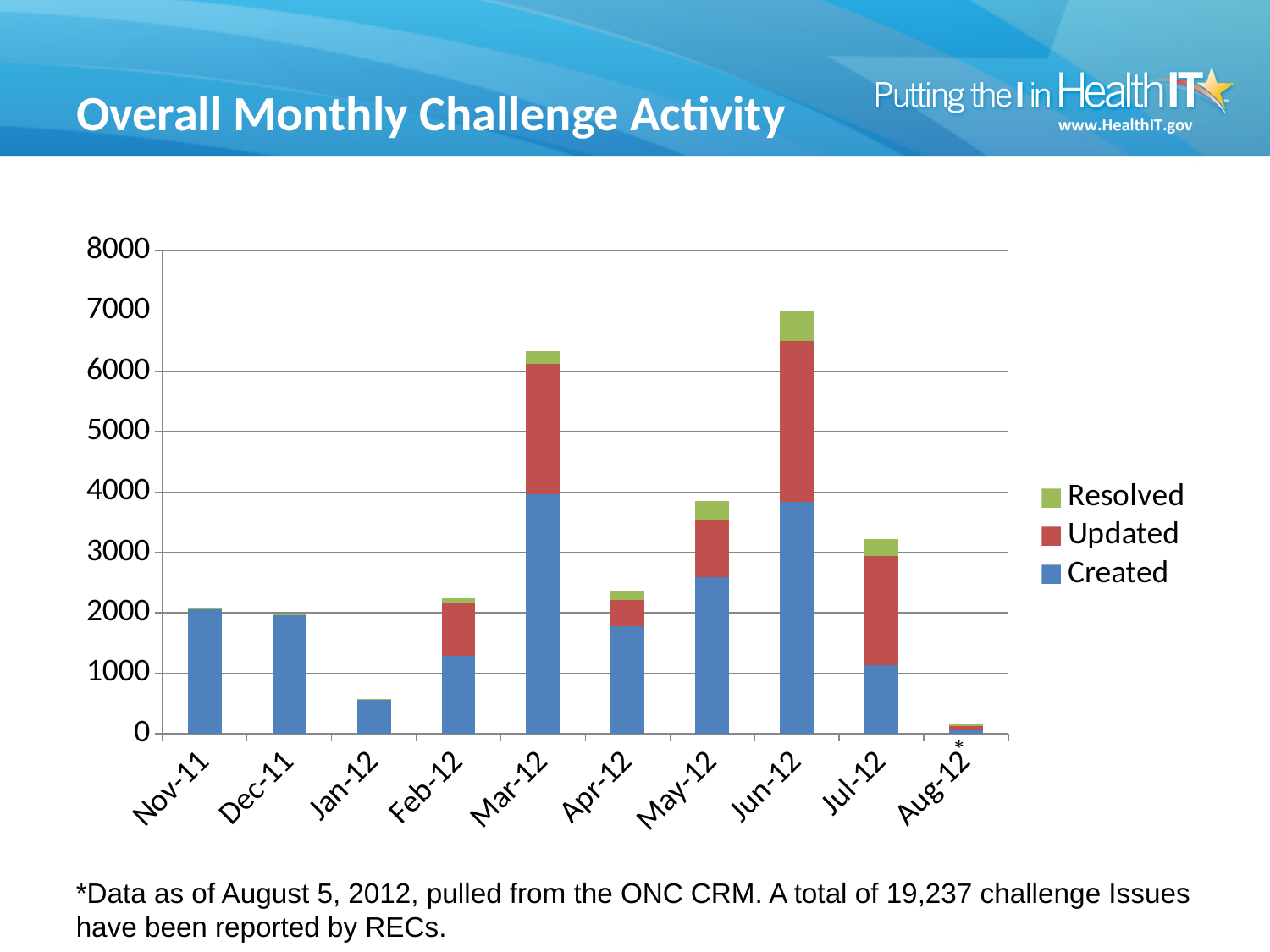

# Overall Monthly Challenge Activity

### Chart

| Category | Created | Updated | Resolved |
|---|---|---|---|
| 40848 | 2061.0 | 0.0 | 6.0 |
| 40878 | 1960.0 | 0.0 | 20.0 |
| 40909 | 568.0 | 0.0 | 1.0 |
| 40940 | 1284.0 | 873.0 | 79.0 |
| 40969 | 3963.0 | 2162.0 | 213.0 |
| 41000 | 1780.0 | 429.0 | 158.0 |
| 41030 | 2586.0 | 942.0 | 331.0 |
| 41061 | 3838.0 | 2661.0 | 504.0 |
| 41091 | 1137.0 | 1805.0 | 278.0 |
| 41122 | 60.0 | 67.0 | 20.0 |
*Data as of August 5, 2012, pulled from the ONC CRM. A total of 19,237 challenge Issues have been reported by RECs.